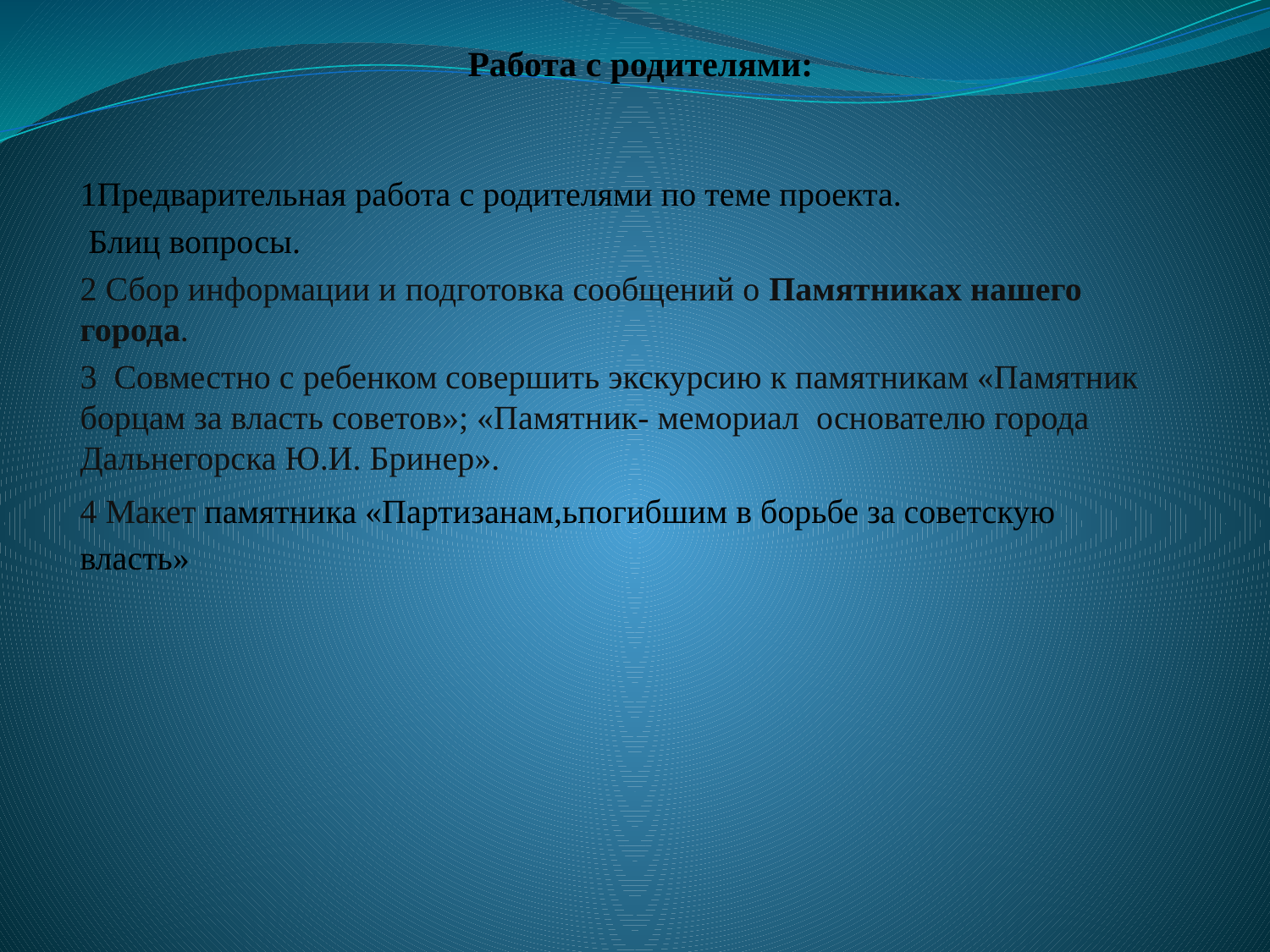

# Работа с родителями:
1Предварительная работа с родителями по теме проекта.
 Блиц вопросы.
2 Сбор информации и подготовка сообщений о Памятниках нашего города.
3  Совместно с ребенком совершить экскурсию к памятникам «Памятник борцам за власть советов»; «Памятник- мемориал  основателю города  Дальнегорска Ю.И. Бринер».
4 Макет памятника «Партизанам,ьпогибшим в борьбе за советскую власть»